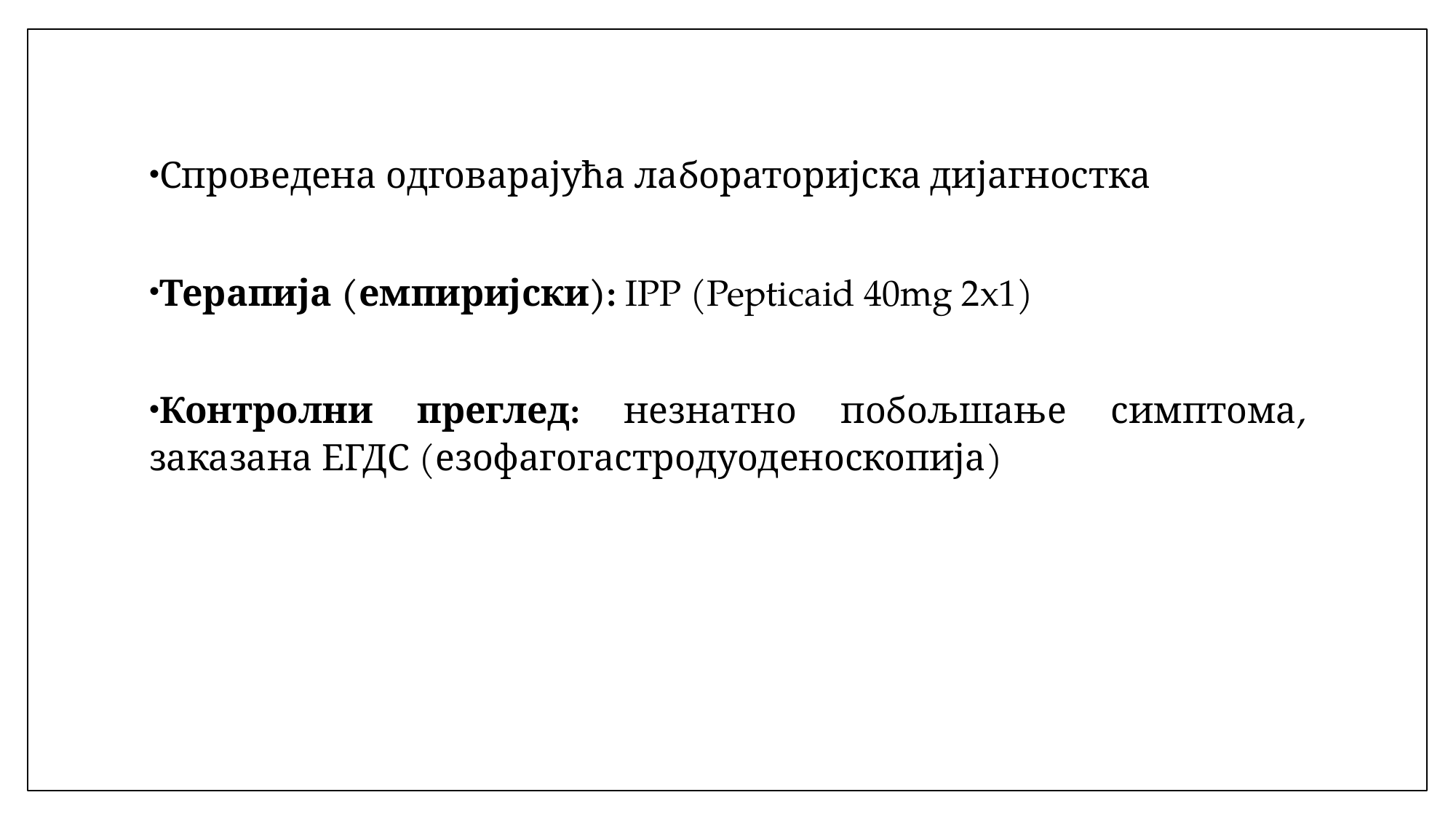

Спроведена одговарајућа лабораторијска дијагностка

Терапија (емпиријски): IPP (Pepticaid 40mg 2x1)

Контролни преглед: незнатно побољшање симптома, заказана ЕГДС (езофагогастродуоденоскопија)